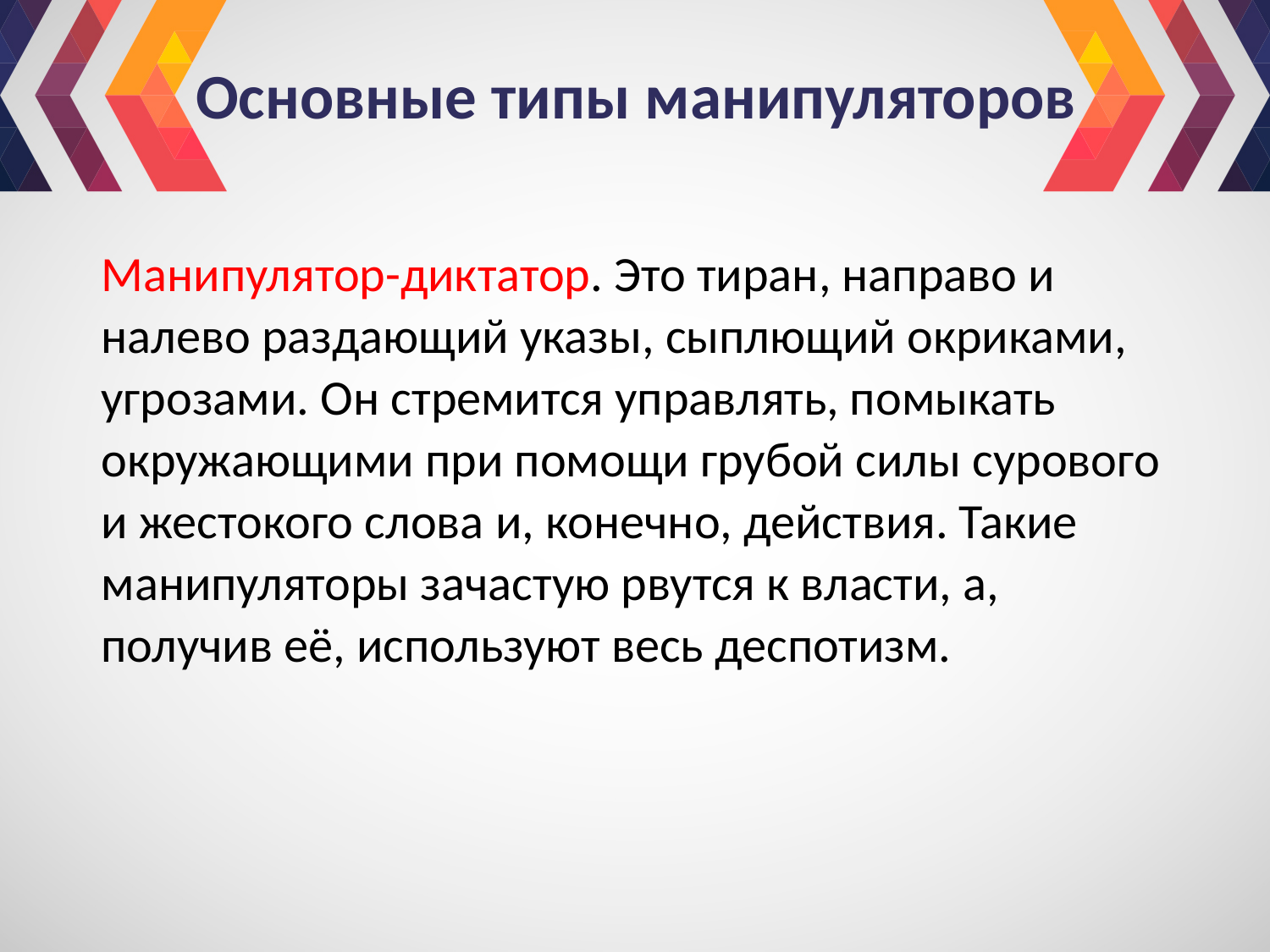

# Основные типы манипуляторов
Манипулятор-диктатор. Это тиран, направо и налево раздающий указы, сыплющий окриками, угрозами. Он стремится управлять, помыкать окружающими при помощи грубой силы сурового и жестокого слова и, конечно, действия. Такие манипуляторы зачастую рвутся к власти, а, получив её, используют весь деспотизм.